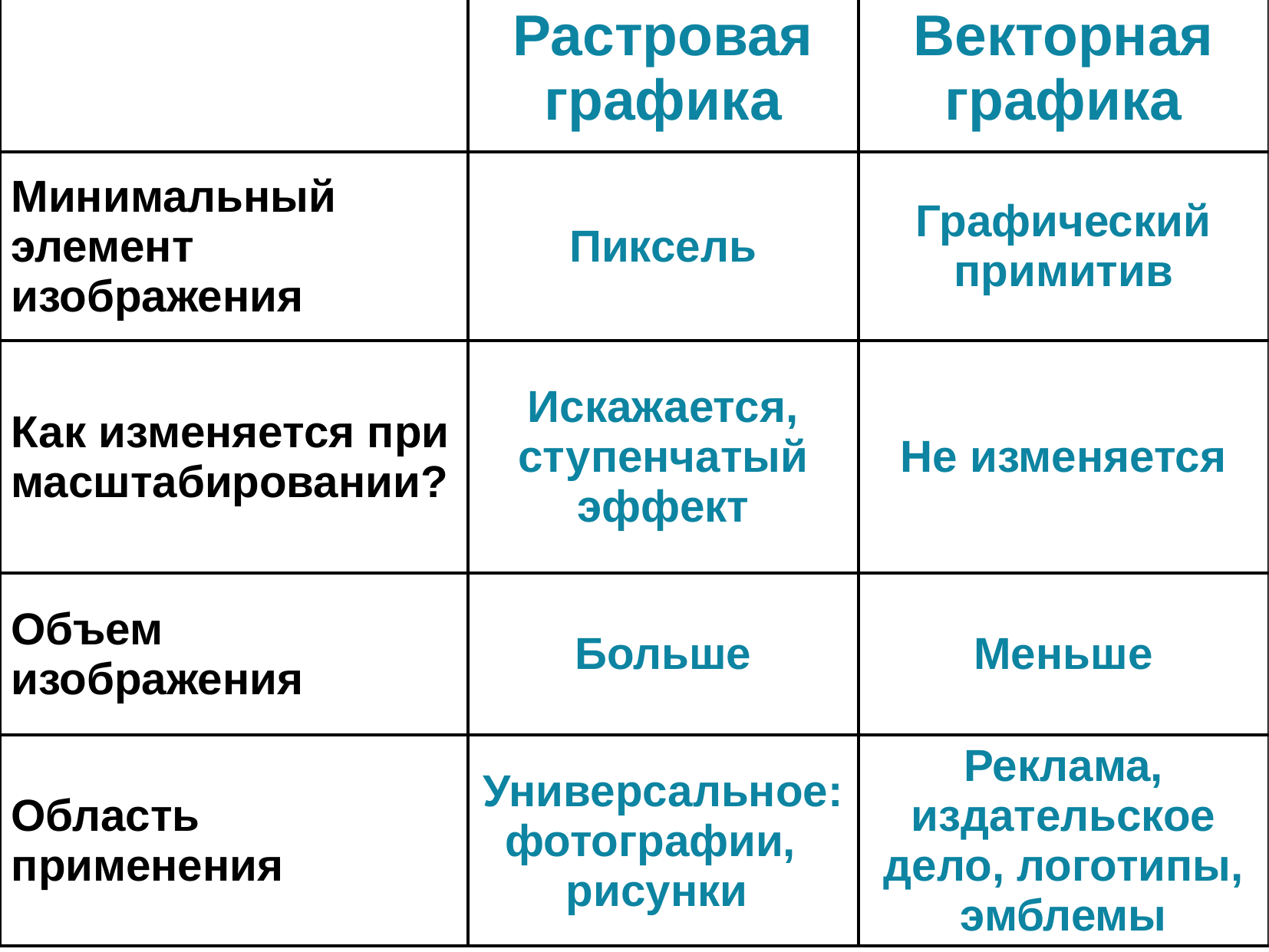

|  | Растровая графика | Векторная графика |
| --- | --- | --- |
| Минимальный элемент изображения | Пиксель | Графический примитив |
| Как изменяется при масштабировании? | Искажается, ступенчатый эффект | Не изменяется |
| Объем изображения | Больше | Меньше |
| Область применения | Универсальное: фотографии, рисунки | Реклама, издательское дело, логотипы, эмблемы |